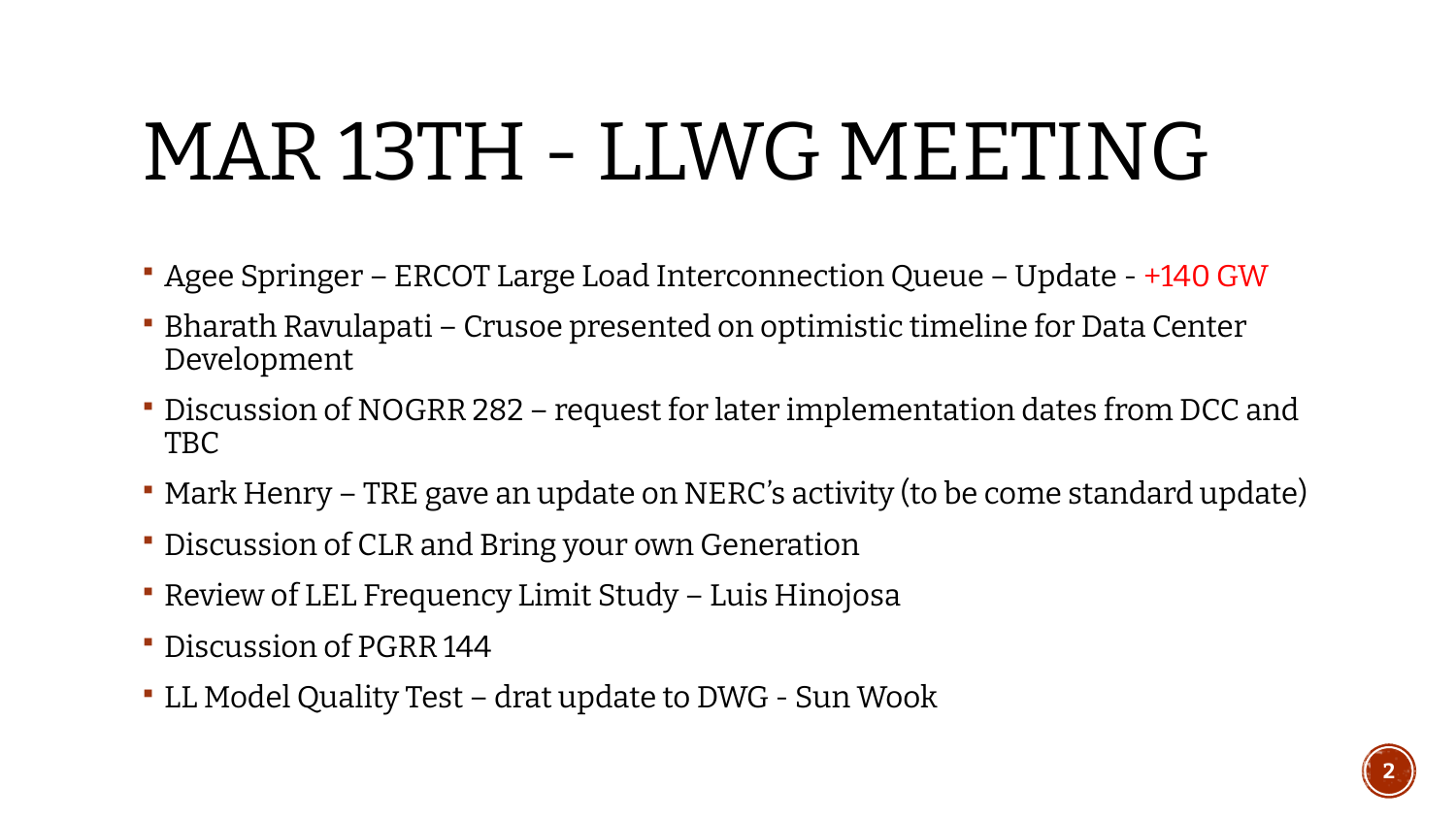

# Mar 13th - LLWG Meeting
Agee Springer – ERCOT Large Load Interconnection Queue – Update - +140 GW
Bharath Ravulapati – Crusoe presented on optimistic timeline for Data Center Development
Discussion of NOGRR 282 – request for later implementation dates from DCC and TBC
Mark Henry – TRE gave an update on NERC’s activity (to be come standard update)
Discussion of CLR and Bring your own Generation
Review of LEL Frequency Limit Study – Luis Hinojosa
Discussion of PGRR 144
LL Model Quality Test – drat update to DWG - Sun Wook

2